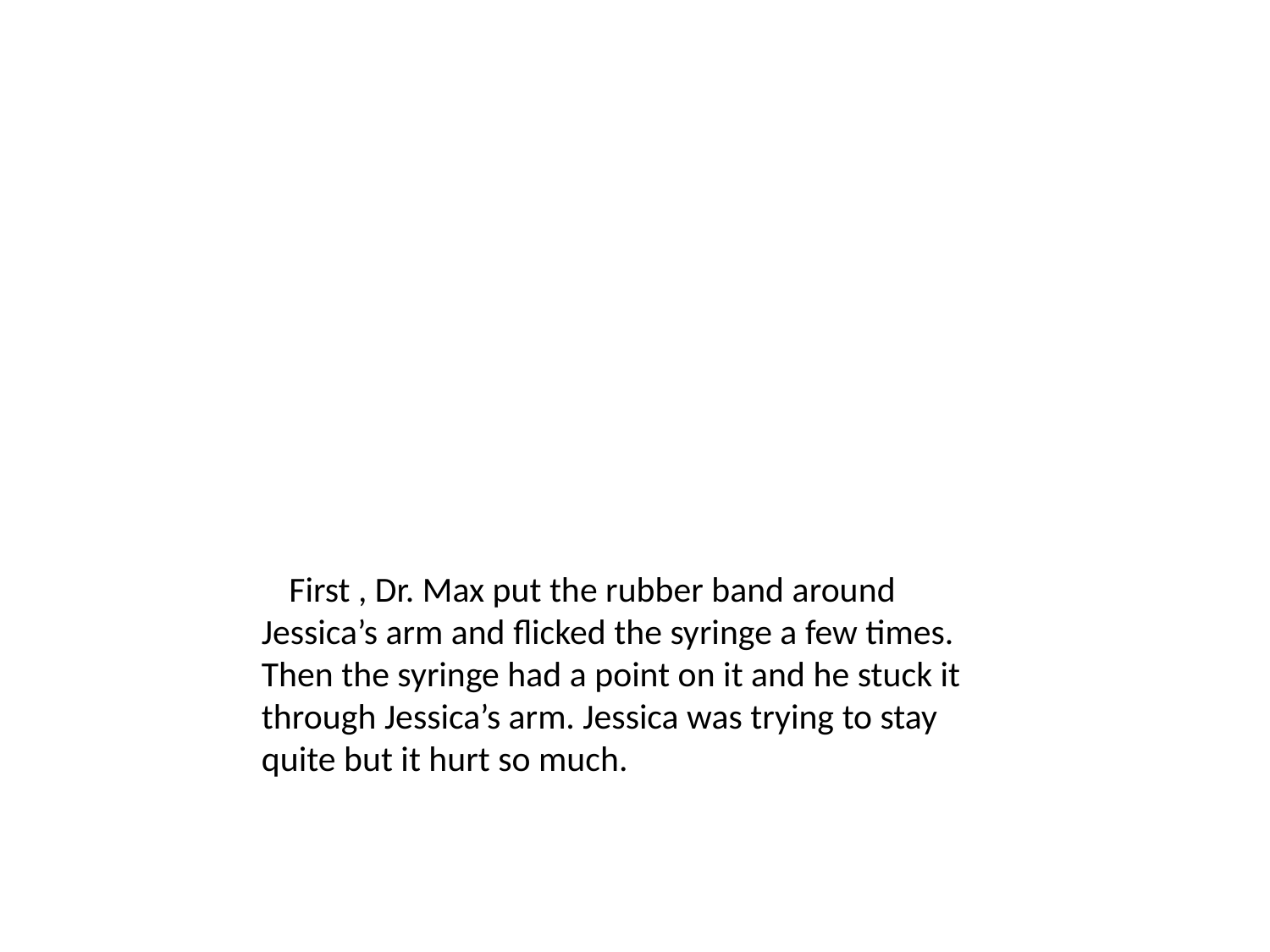

First , Dr. Max put the rubber band around Jessica’s arm and flicked the syringe a few times.     Then the syringe had a point on it and he stuck it through Jessica’s arm. Jessica was trying to stay quite but it hurt so much.